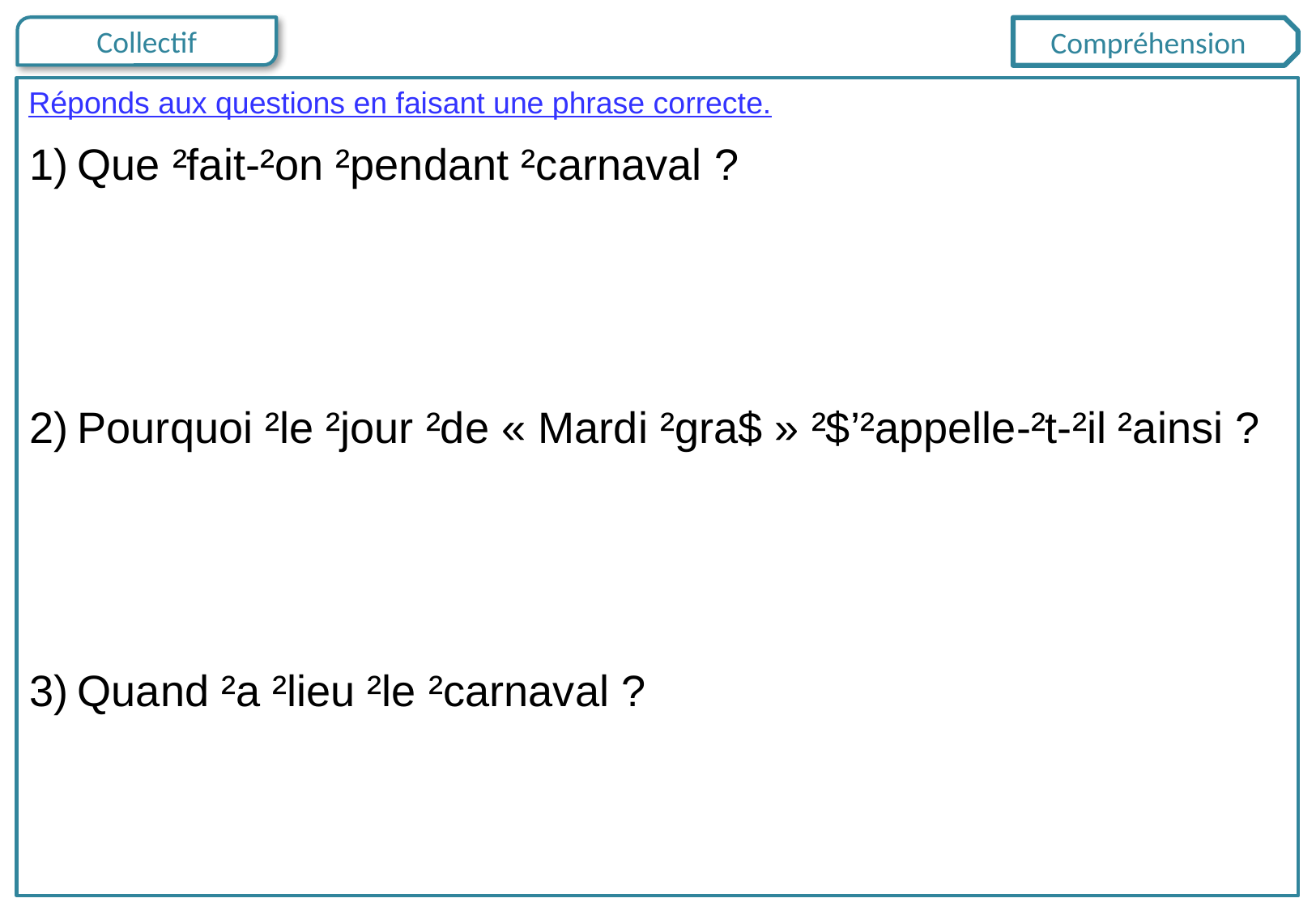

Compréhension
Réponds aux questions en faisant une phrase correcte.
Que ²fait-²on ²pendant ²carnaval ?
Pourquoi ²le ²jour ²de « Mardi ²gra$ » ²$’²appelle-²t-²il ²ainsi ?
Quand ²a ²lieu ²le ²carnaval ?